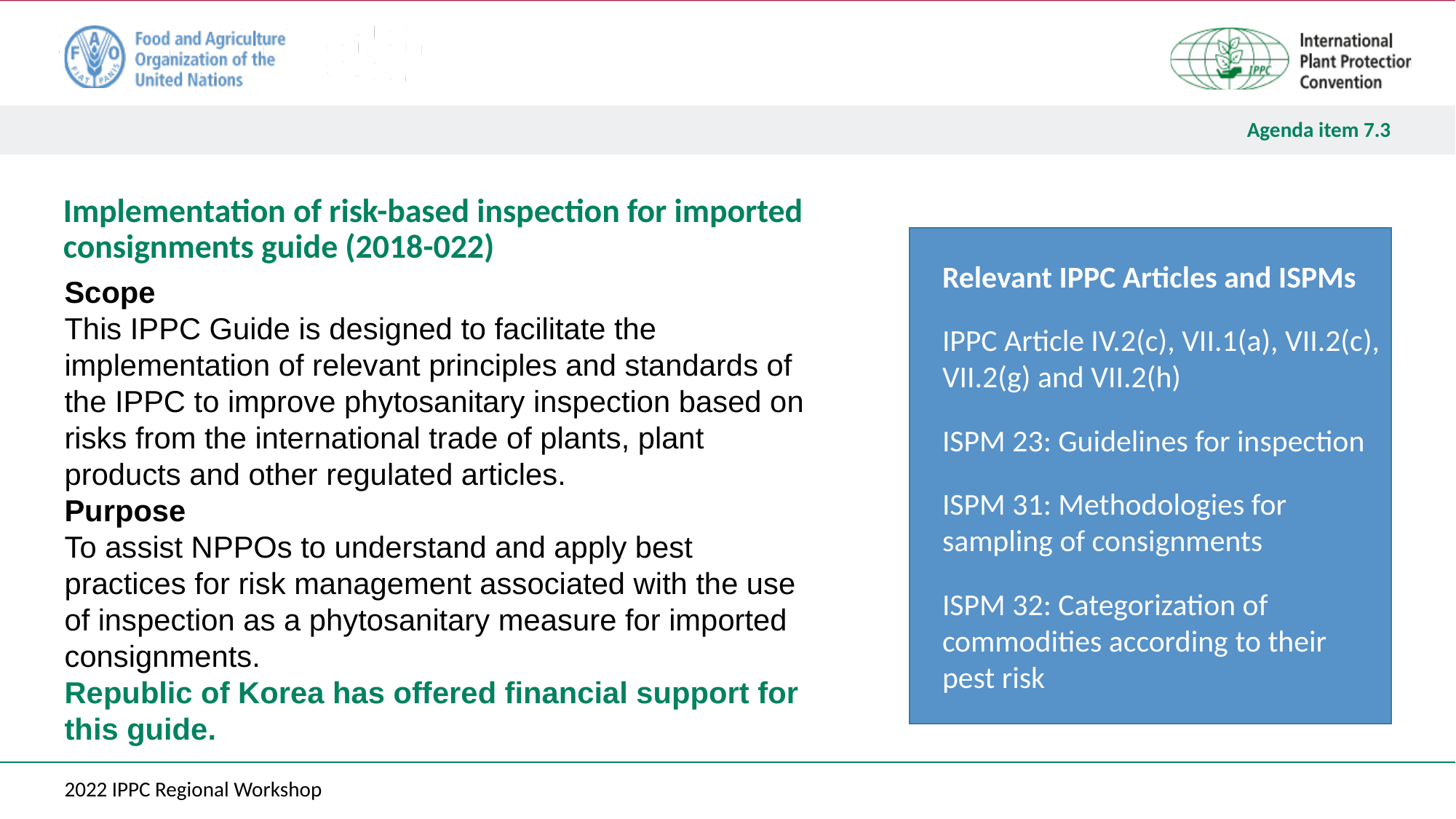

# Implementation of risk-based inspection for imported consignments guide (2018-022)
Relevant IPPC Articles and ISPMs
IPPC Article IV.2(c), VII.1(a), VII.2(c), VII.2(g) and VII.2(h)
ISPM 23: Guidelines for inspection
ISPM 31: Methodologies for sampling of consignments
ISPM 32: Categorization of commodities according to their pest risk
Scope
This IPPC Guide is designed to facilitate the implementation of relevant principles and standards of the IPPC to improve phytosanitary inspection based on risks from the international trade of plants, plant products and other regulated articles.
Purpose
To assist NPPOs to understand and apply best practices for risk management associated with the use of inspection as a phytosanitary measure for imported consignments.
Republic of Korea has offered financial support for this guide.